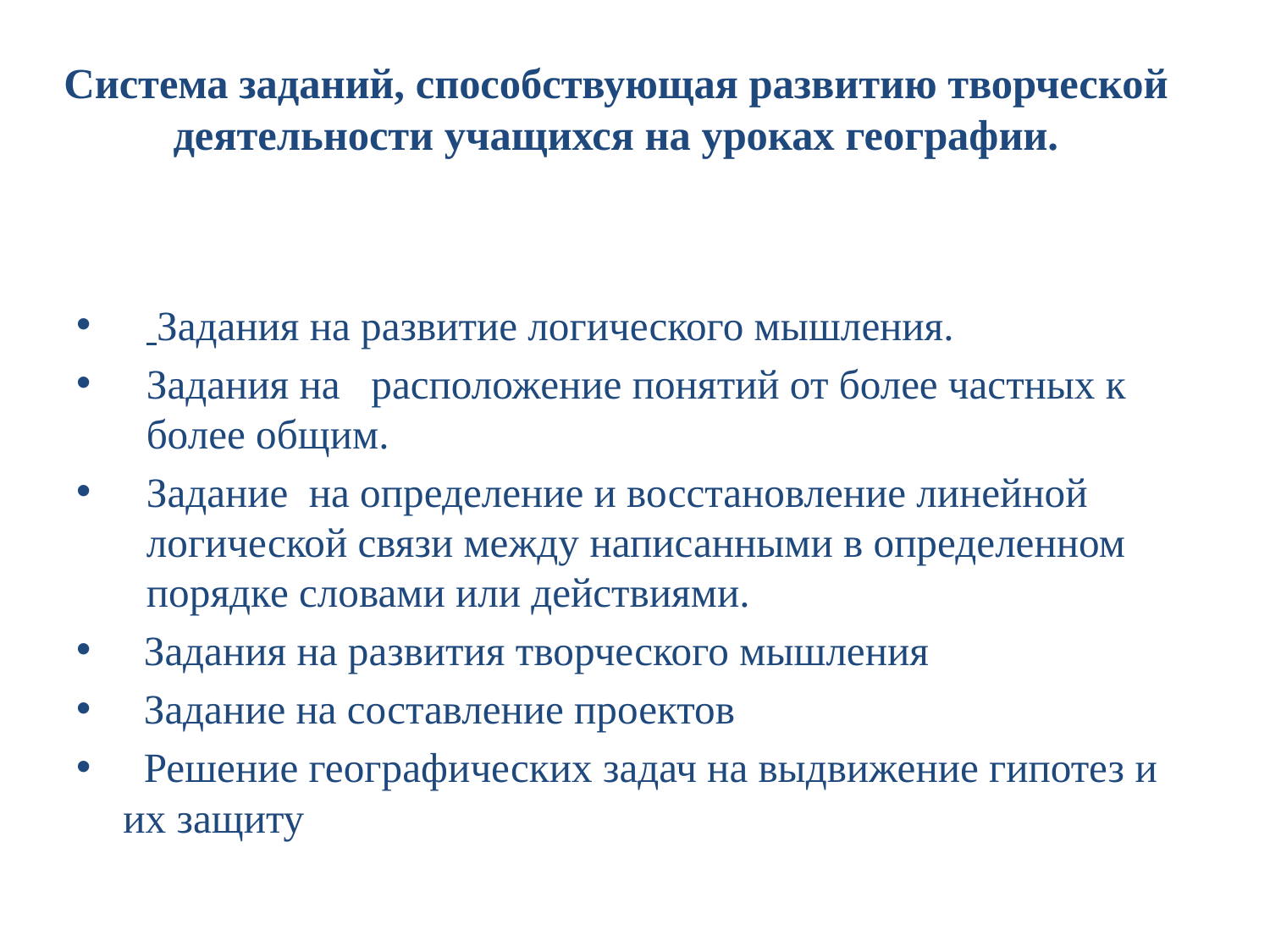

# Система заданий, способствующая развитию творческой деятельности учащихся на уроках географии.

 Задания на развитие логического мышления.
Задания на   расположение понятий от более частных к более общим.
Задание  на определение и восстановление линейной логической связи между написанными в определенном порядке словами или действиями.
  Задания на развития творческого мышления
  Задание на составление проектов
  Решение географических задач на выдвижение гипотез и  их защиту